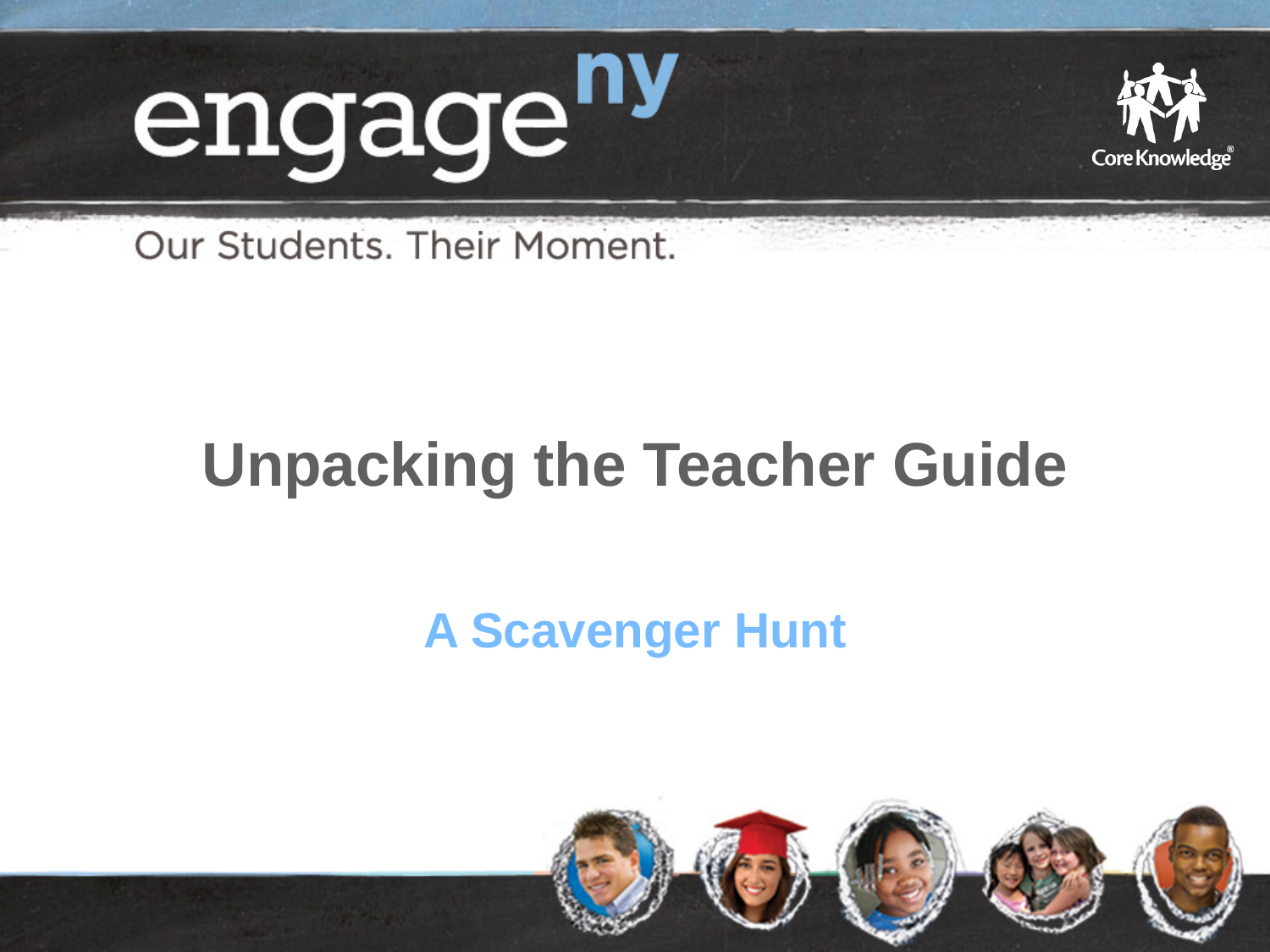

# Unpacking the Teacher Guide
A Scavenger Hunt